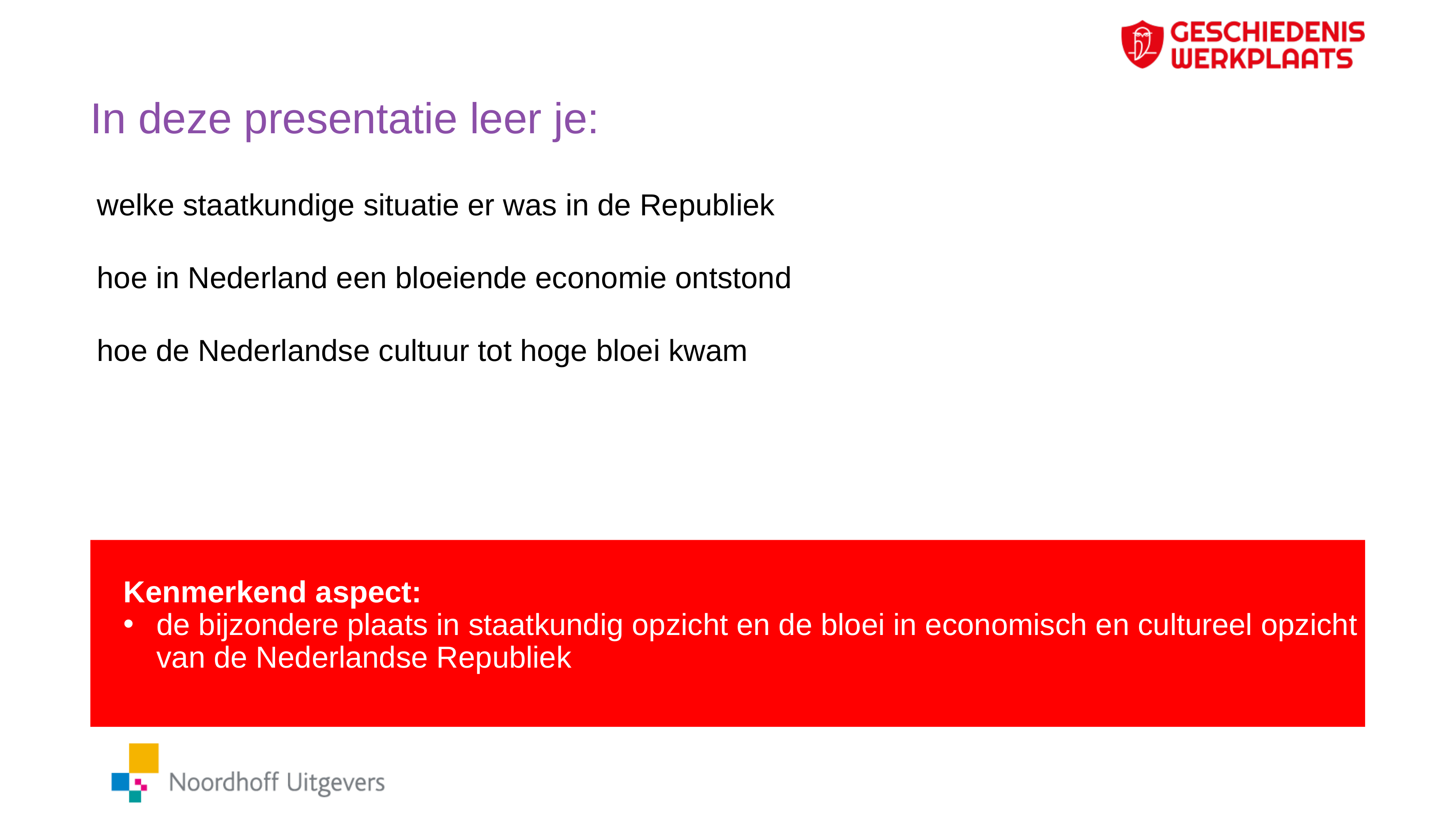

# In deze presentatie leer je:
welke staatkundige situatie er was in de Republiek
hoe in Nederland een bloeiende economie ontstond
hoe de Nederlandse cultuur tot hoge bloei kwam

Kenmerkend aspect:
de bijzondere plaats in staatkundig opzicht en de bloei in economisch en cultureel opzicht van de Nederlandse Republiek